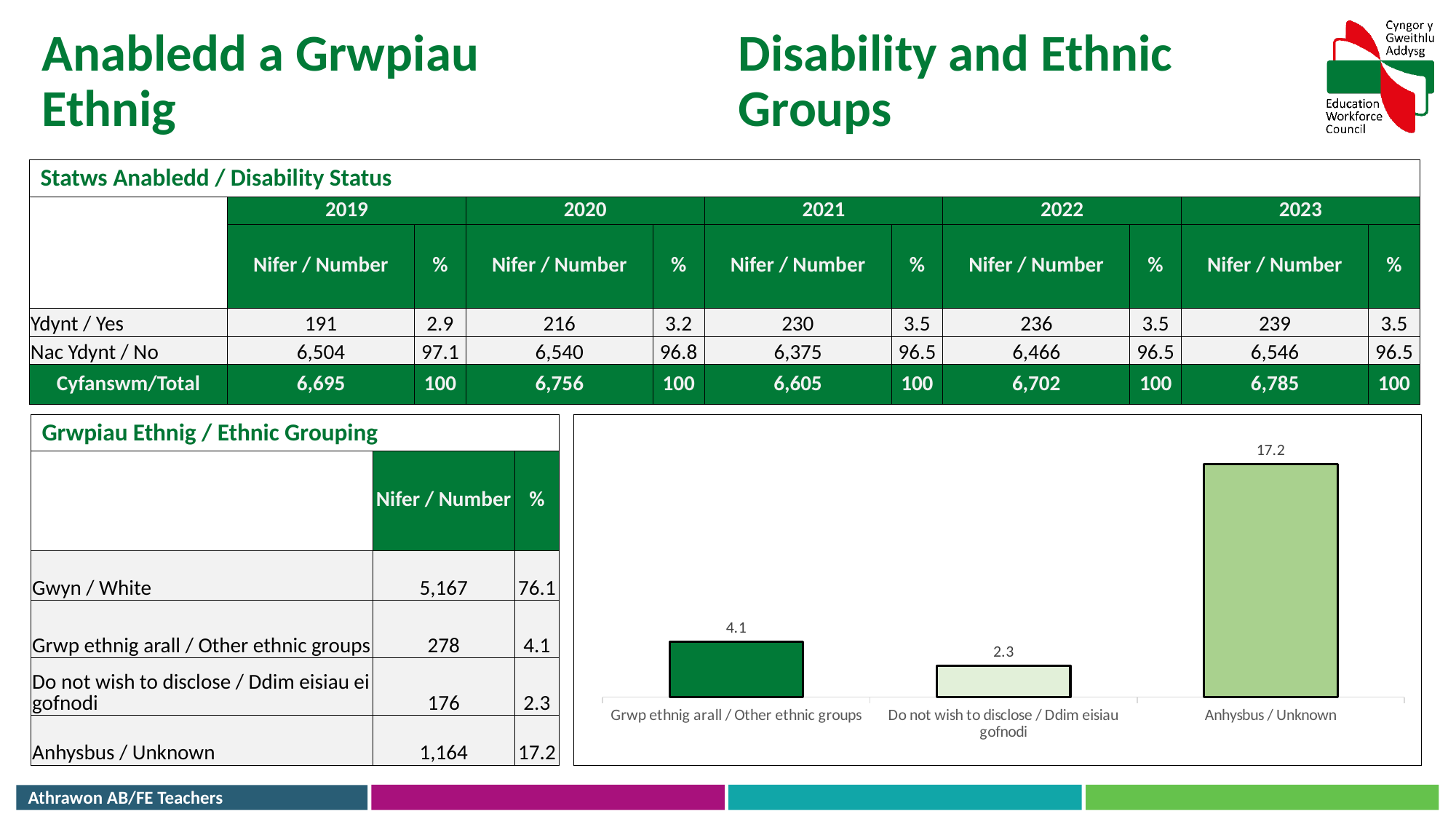

Anabledd a Grwpiau Ethnig
Disability and Ethnic Groups
Statws Anabledd / Disability Status
|  | 2019 |  | 2020 |  | 2021 |  | 2022 |  | 2023 |  |
| --- | --- | --- | --- | --- | --- | --- | --- | --- | --- | --- |
|  | Nifer / Number | % | Nifer / Number | % | Nifer / Number | % | Nifer / Number | % | Nifer / Number | % |
| Ydynt / Yes | 191 | 2.9 | 216 | 3.2 | 230 | 3.5 | 236 | 3.5 | 239 | 3.5 |
| Nac Ydynt / No | 6,504 | 97.1 | 6,540 | 96.8 | 6,375 | 96.5 | 6,466 | 96.5 | 6,546 | 96.5 |
| Cyfanswm/Total | 6,695 | 100 | 6,756 | 100 | 6,605 | 100 | 6,702 | 100 | 6,785 | 100 |
Grwpiau Ethnig / Ethnic Grouping

### Chart

| Category | % |
|---|---|
| Grwp ethnig arall / Other ethnic groups | 4.1 |
| Do not wish to disclose / Ddim eisiau gofnodi | 2.3 |
| Anhysbus / Unknown | 17.2 |
|  | Nifer / Number | % |
| --- | --- | --- |
| Gwyn / White | 5,167 | 76.1 |
| Grwp ethnig arall / Other ethnic groups | 278 | 4.1 |
| Do not wish to disclose / Ddim eisiau ei gofnodi | 176 | 2.3 |
| Anhysbus / Unknown | 1,164 | 17.2 |

Athrawon AB/FE Teachers